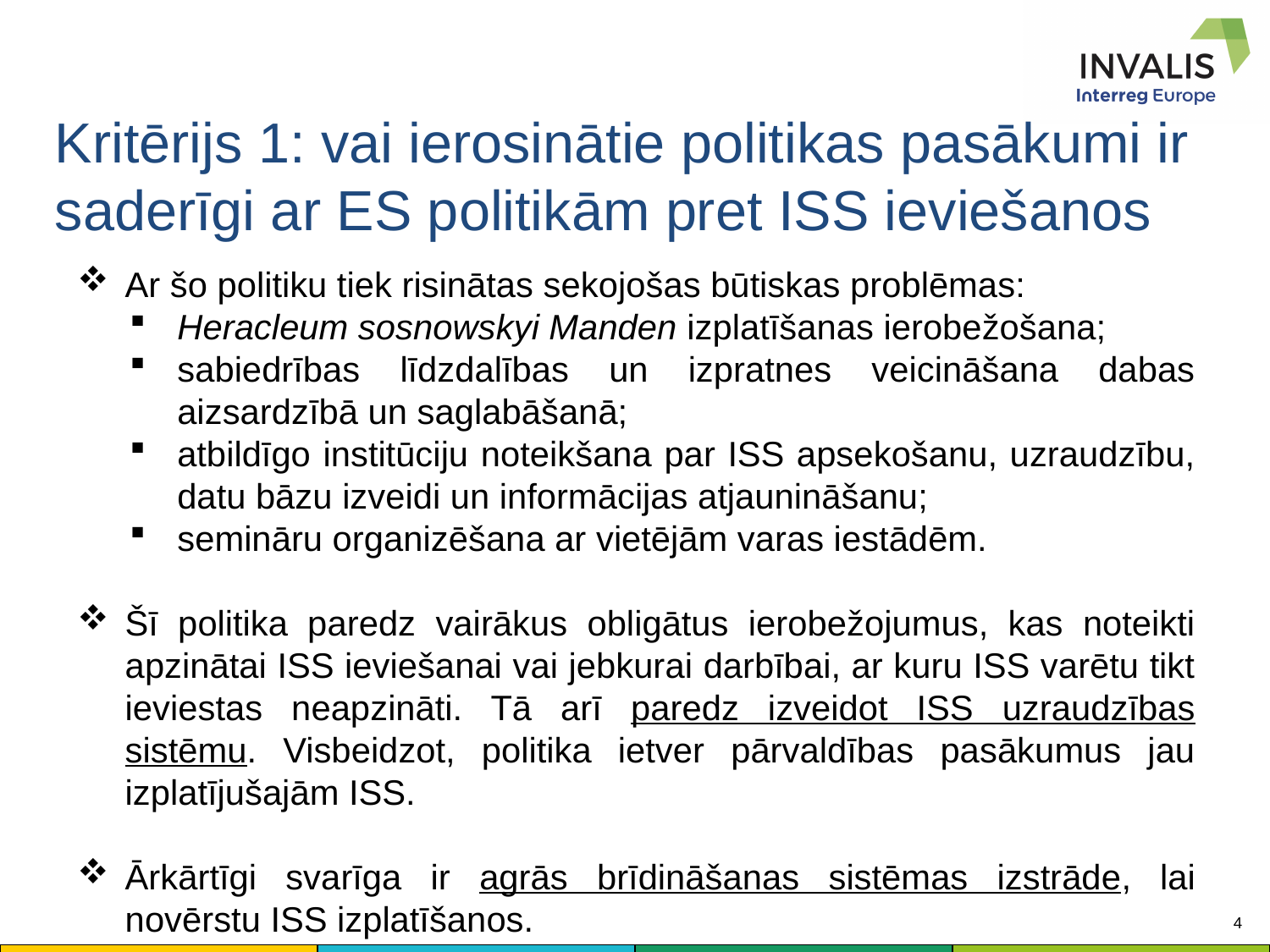

# Kritērijs 1: vai ierosinātie politikas pasākumi ir saderīgi ar ES politikām pret ISS ieviešanos
Ar šo politiku tiek risinātas sekojošas būtiskas problēmas:
Heracleum sosnowskyi Manden izplatīšanas ierobežošana;
sabiedrības līdzdalības un izpratnes veicināšana dabas aizsardzībā un saglabāšanā;
atbildīgo institūciju noteikšana par ISS apsekošanu, uzraudzību, datu bāzu izveidi un informācijas atjaunināšanu;
semināru organizēšana ar vietējām varas iestādēm.

Šī politika paredz vairākus obligātus ierobežojumus, kas noteikti apzinātai ISS ieviešanai vai jebkurai darbībai, ar kuru ISS varētu tikt ieviestas neapzināti. Tā arī paredz izveidot ISS uzraudzības sistēmu. Visbeidzot, politika ietver pārvaldības pasākumus jau izplatījušajām ISS.

Ārkārtīgi svarīga ir agrās brīdināšanas sistēmas izstrāde, lai novērstu ISS izplatīšanos.